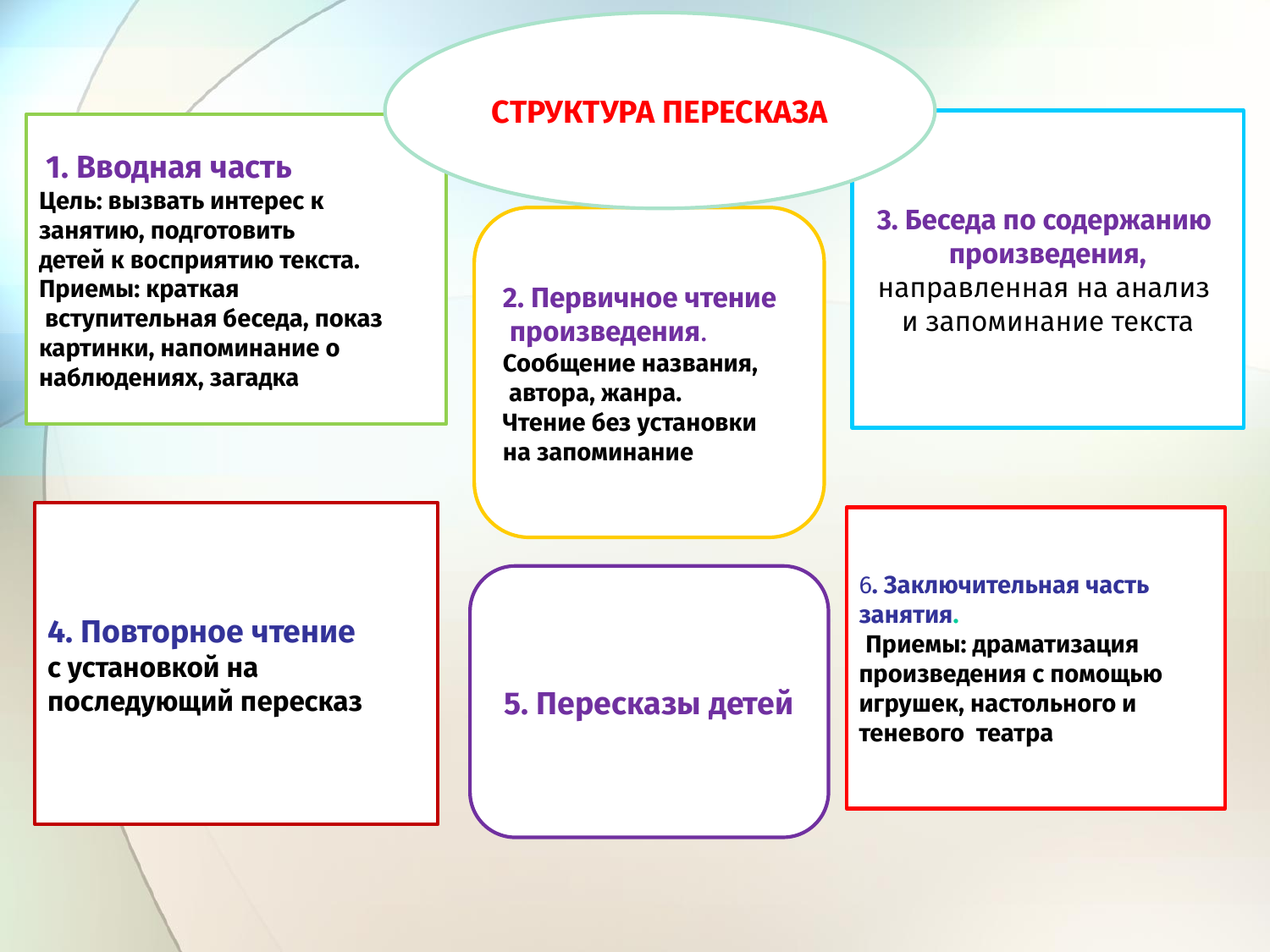

СТРУКТУРА ПЕРЕСКАЗА
3. Беседа по содержанию
произведения,
направленная на анализ
и запоминание текста
 1. Вводная часть
Цель: вызвать интерес к
занятию, подготовить
детей к восприятию текста.
Приемы: краткая
 вступительная беседа, показ
картинки, напоминание о
наблюдениях, загадка
2. Первичное чтение
 произведения.
Сообщение названия,
 автора, жанра.
Чтение без установки
на запоминание
4. Повторное чтение
с установкой на последующий пересказ
6. Заключительная часть занятия.
 Приемы: драматизация
произведения с помощью игрушек, настольного и теневого  театра
5. Пересказы детей